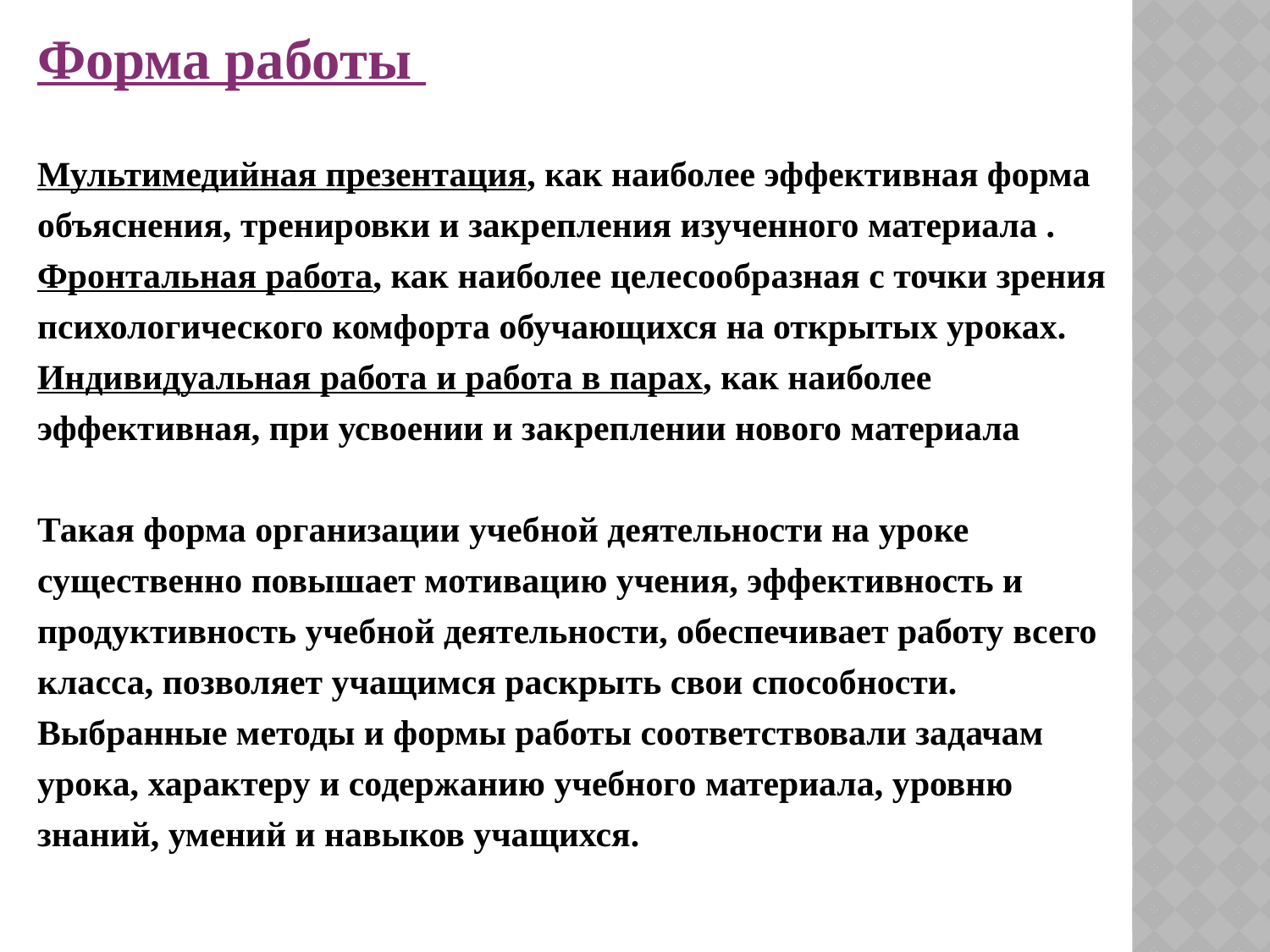

Форма работы

Мультимедийная презентация, как наиболее эффективная форма объяснения, тренировки и закрепления изученного материала .
Фронтальная работа, как наиболее целесообразная с точки зрения психологического комфорта обучающихся на открытых уроках.
Индивидуальная работа и работа в парах, как наиболее эффективная, при усвоении и закреплении нового материала

Такая форма организации учебной деятельности на уроке существенно повышает мотивацию учения, эффективность и продуктивность учебной деятельности, обеспечивает работу всего класса, позволяет учащимся раскрыть свои способности. Выбранные методы и формы работы соответствовали задачам урока, характеру и содержанию учебного материала, уровню знаний, умений и навыков учащихся.